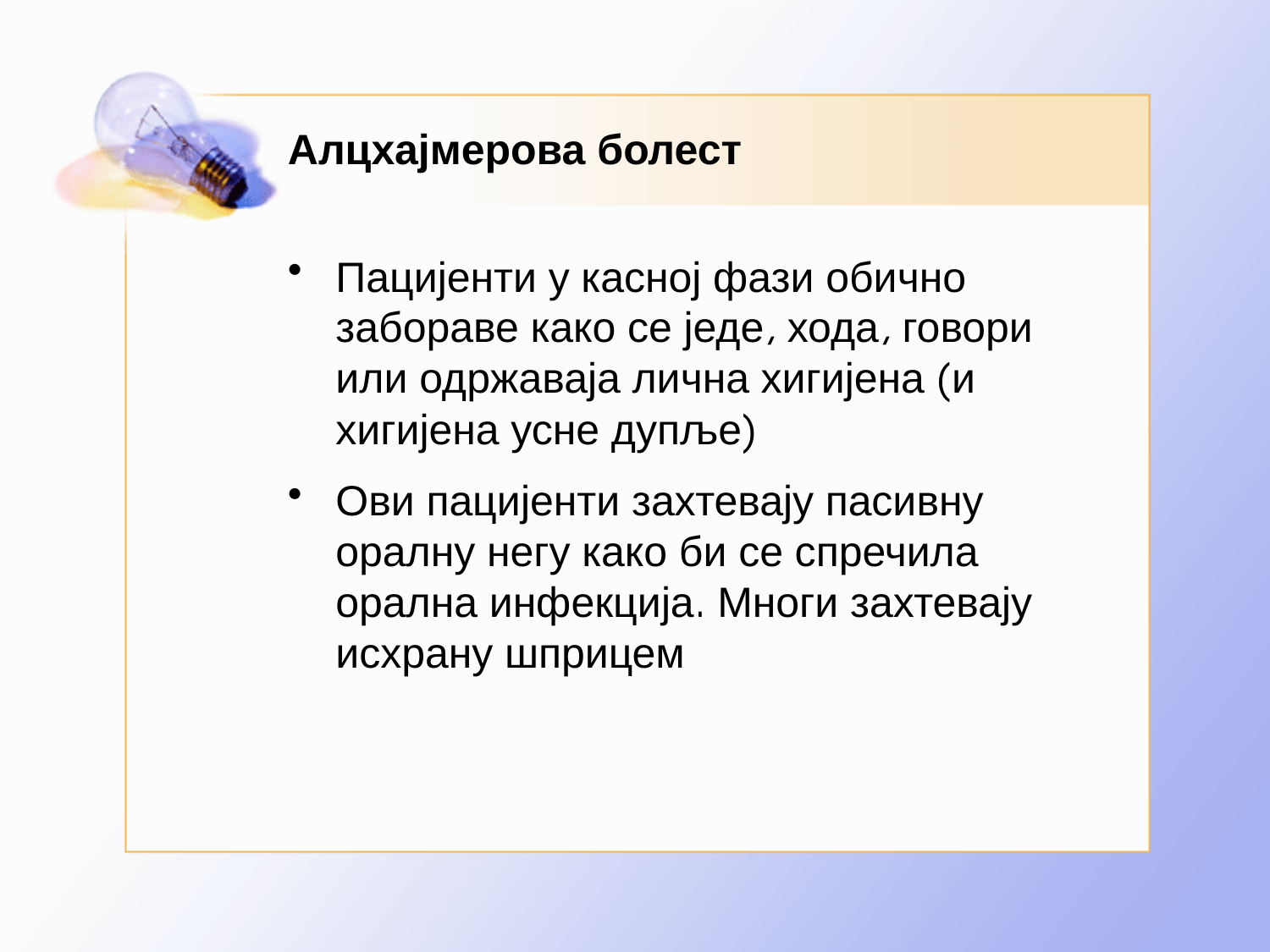

# Алцхајмерова болест
Пацијенти у касној фази обично забораве како се једе, хода, говори или одржаваја лична хигијена (и хигијена усне дупље)
Ови пацијенти захтевају пасивну оралну негу како би се спречила орална инфекција. Многи захтевају исхрану шприцем